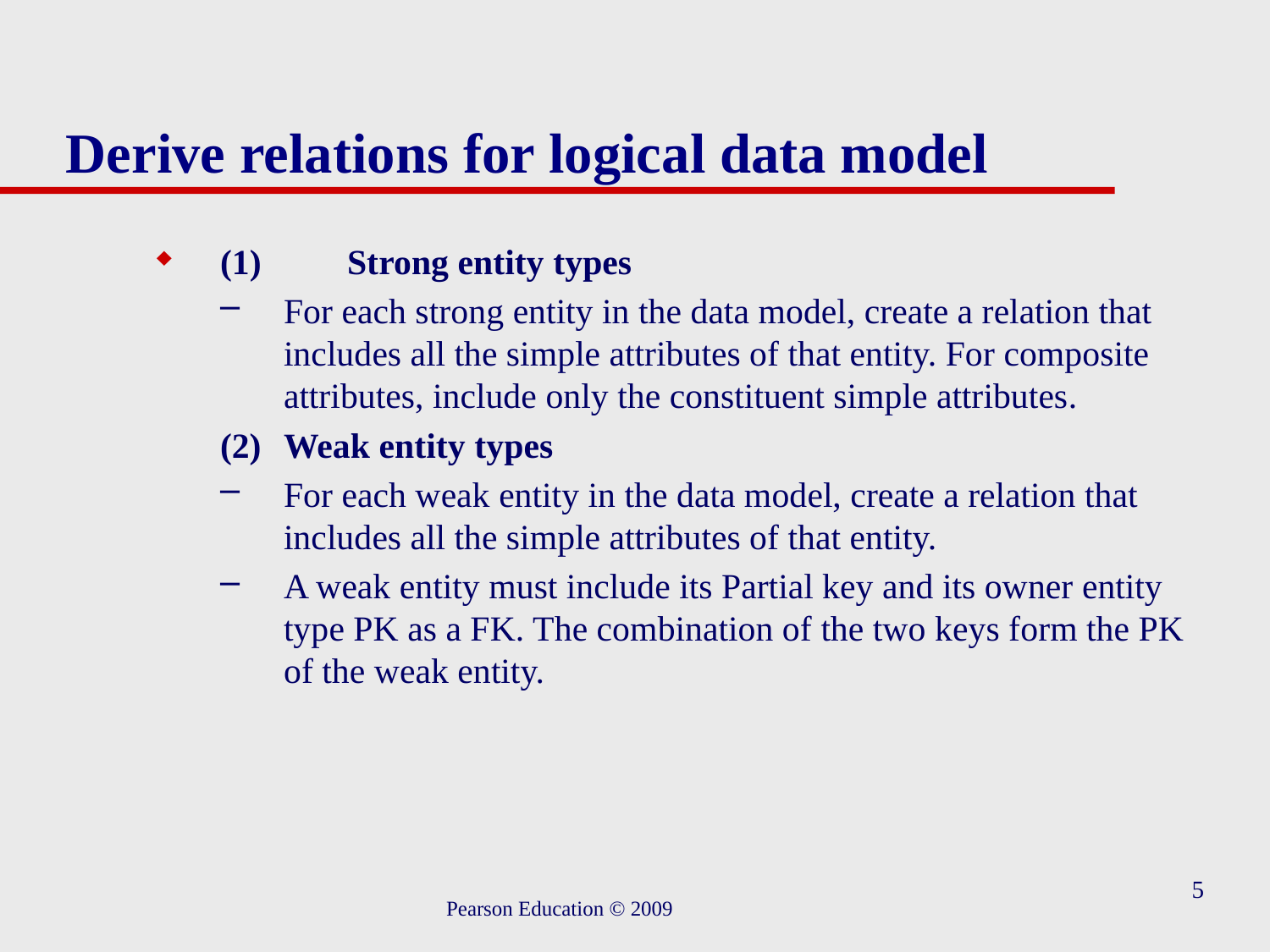

# Derive relations for logical data model
(1)	Strong entity types
For each strong entity in the data model, create a relation that includes all the simple attributes of that entity. For composite attributes, include only the constituent simple attributes.
Weak entity types
For each weak entity in the data model, create a relation that includes all the simple attributes of that entity.
A weak entity must include its Partial key and its owner entity type PK as a FK. The combination of the two keys form the PK of the weak entity.

5
Pearson Education © 2009